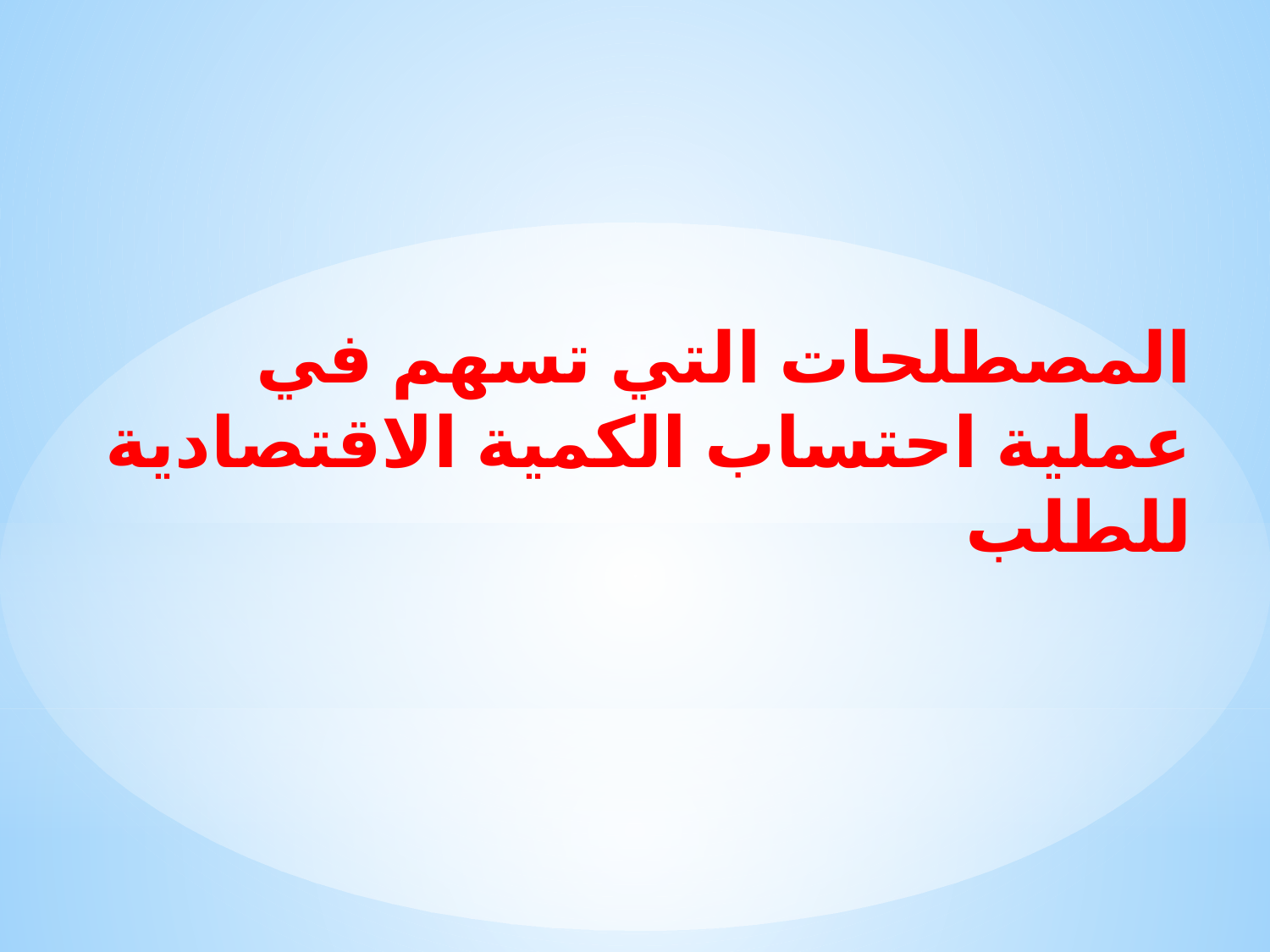

# المصطلحات التي تسهم في عملية احتساب الكمية الاقتصادية للطلب